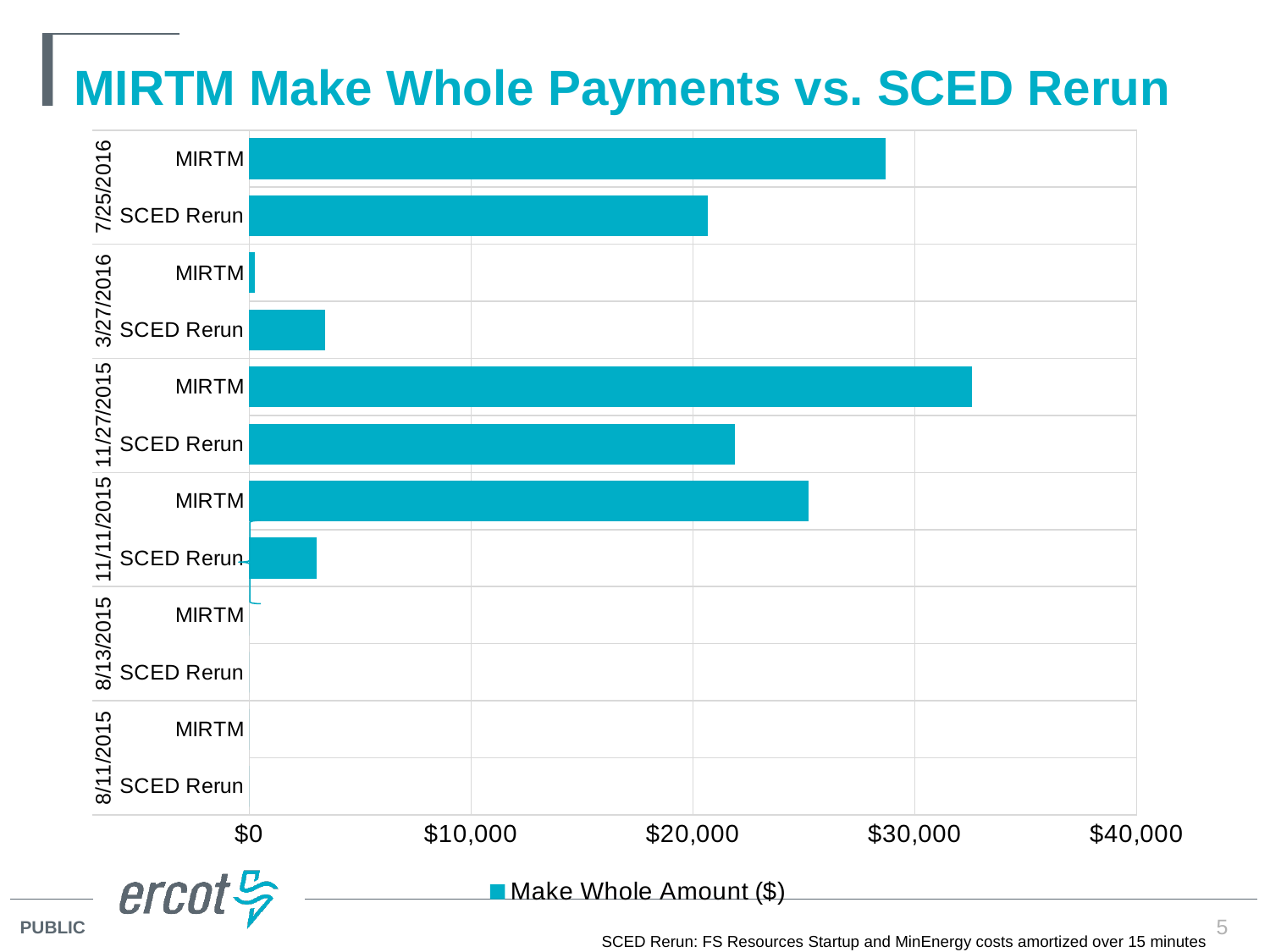

# MIRTM Make Whole Payments vs. SCED Rerun

### Chart

| Category |  |
|---|---|
| SCED Rerun | 0.0 |
| MIRTM | 0.0 |
| SCED Rerun | 0.0 |
| MIRTM | 0.0 |
| SCED Rerun | 3033.7795 |
| MIRTM | 25224.3457 |
| SCED Rerun | 21909.989 |
| MIRTM | 32586.6878 |
| SCED Rerun | 3418.241 |
| MIRTM | 262.4741 |
| SCED Rerun | 20657.391 |
| MIRTM | 28666.9622 |
5
SCED Rerun: FS Resources Startup and MinEnergy costs amortized over 15 minutes